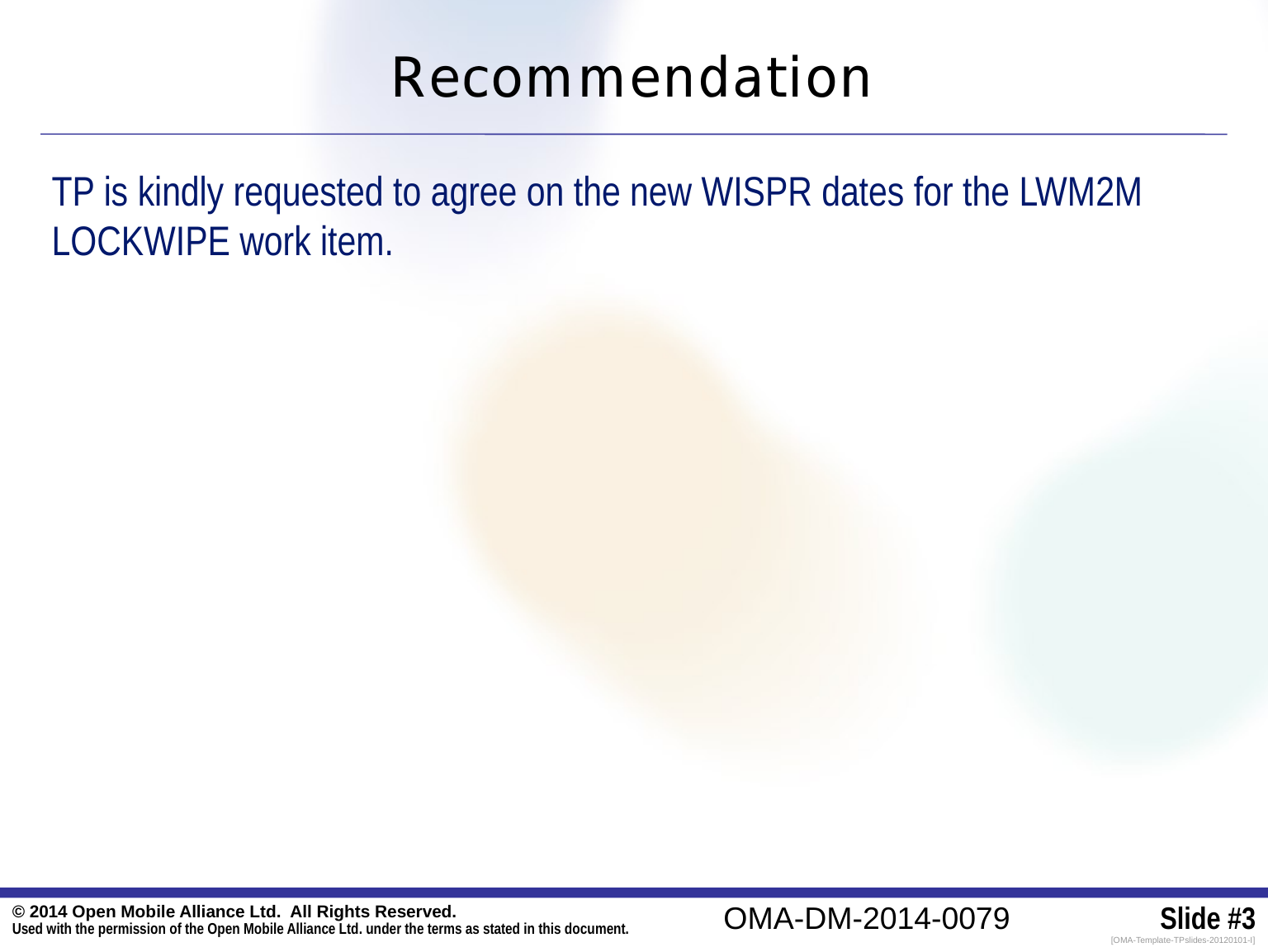

# Recommendation
TP is kindly requested to agree on the new WISPR dates for the LWM2M LOCKWIPE work item.